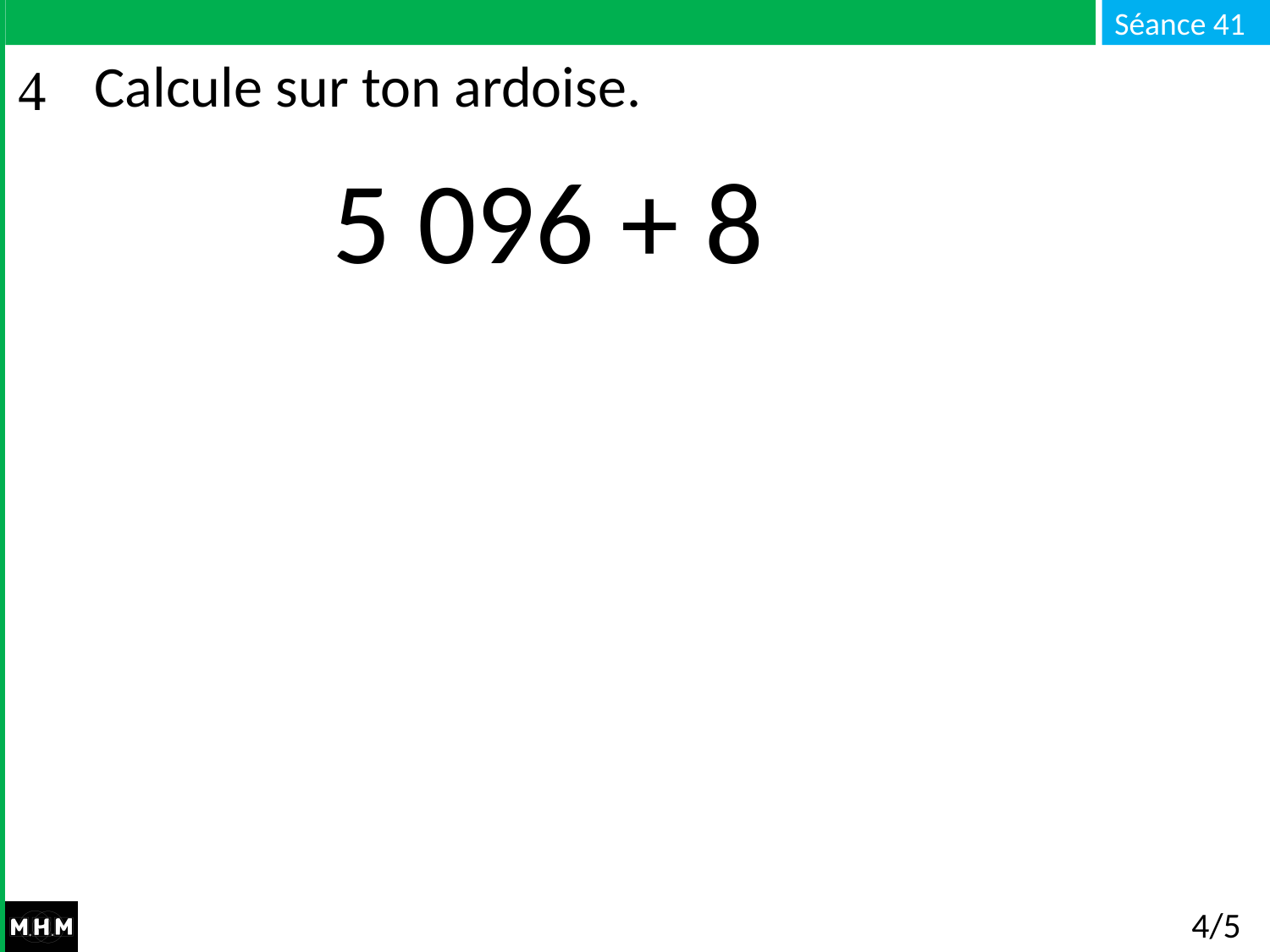

# Calcule sur ton ardoise.
5 096 + 8
4/5